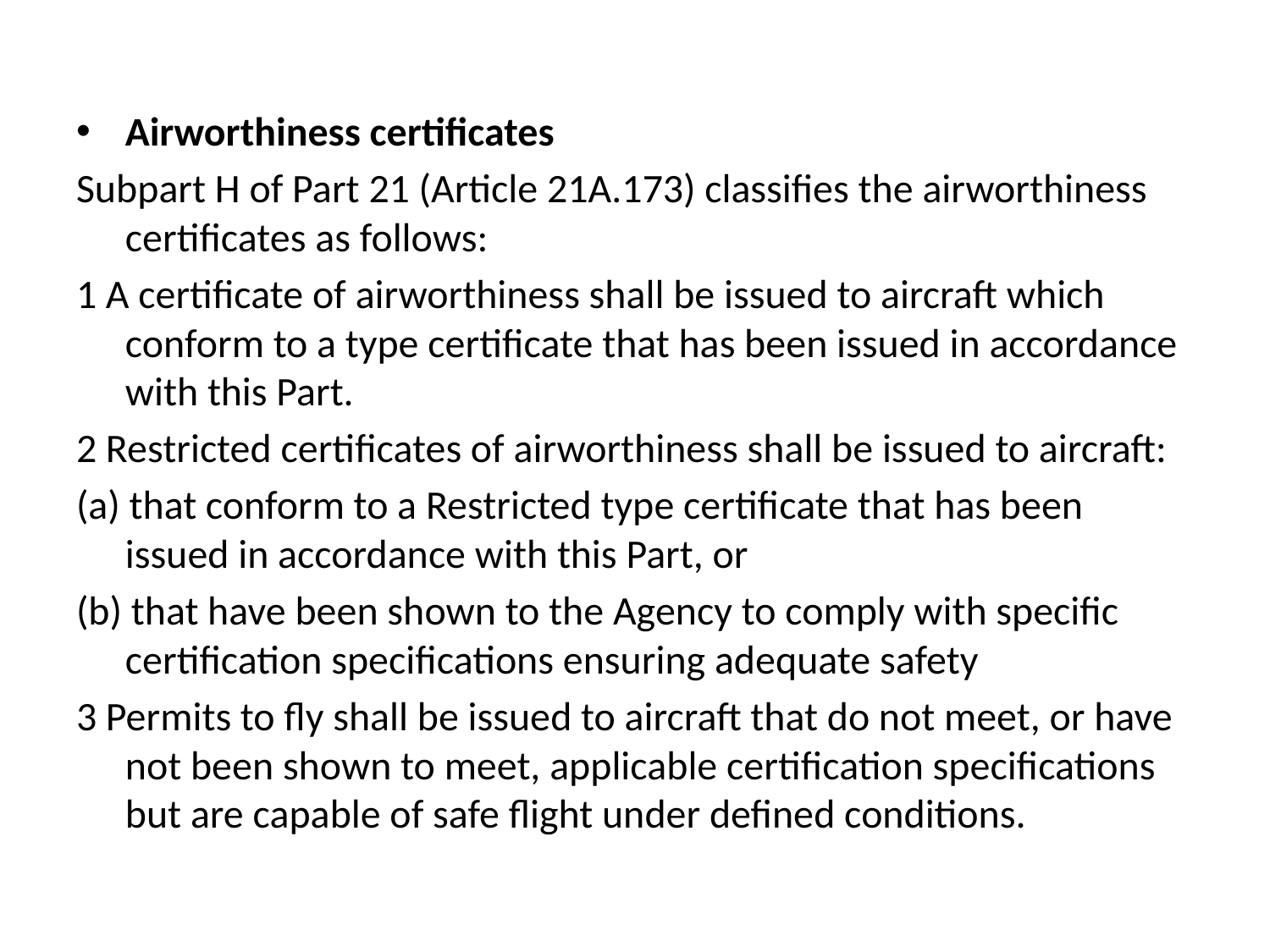

Airworthiness certificates
Subpart H of Part 21 (Article 21A.173) classifies the airworthiness certificates as follows:
1 A certificate of airworthiness shall be issued to aircraft which conform to a type certificate that has been issued in accordance with this Part.
2 Restricted certificates of airworthiness shall be issued to aircraft:
(a) that conform to a Restricted type certificate that has been issued in accordance with this Part, or
(b) that have been shown to the Agency to comply with specific certification specifications ensuring adequate safety
3 Permits to fly shall be issued to aircraft that do not meet, or have not been shown to meet, applicable certification specifications but are capable of safe flight under defined conditions.